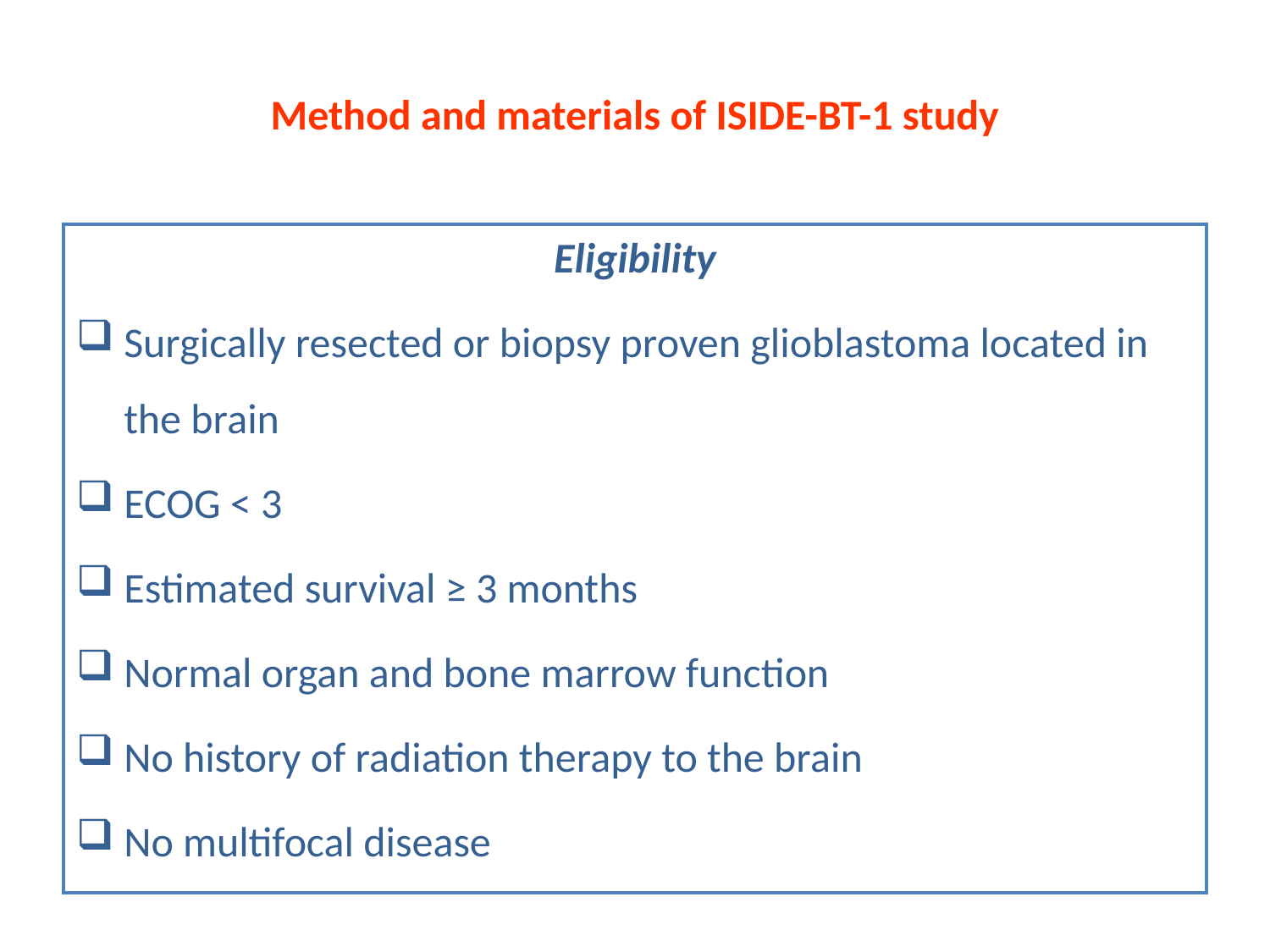

# Method and materials of ISIDE-BT-1 study
Eligibility
Surgically resected or biopsy proven glioblastoma located in the brain
ECOG < 3
Estimated survival ≥ 3 months
Normal organ and bone marrow function
No history of radiation therapy to the brain
No multifocal disease